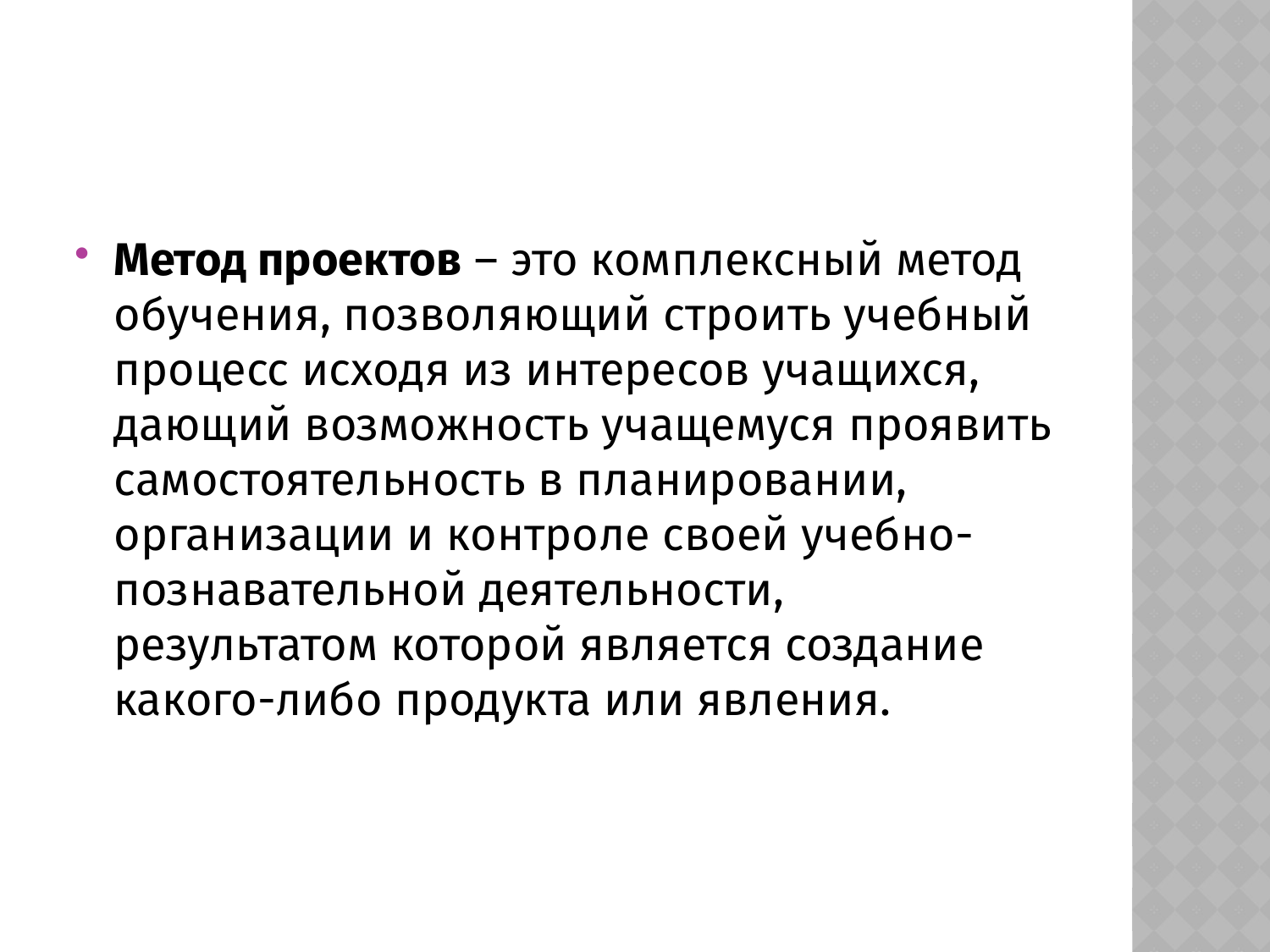

#
Метод проектов – это комплексный метод обучения, позволяющий строить учебный процесс исходя из интересов учащихся, дающий возможность учащемуся проявить самостоятельность в планировании, организации и контроле своей учебно-познавательной деятельности, результатом которой является создание какого-либо продукта или явления.